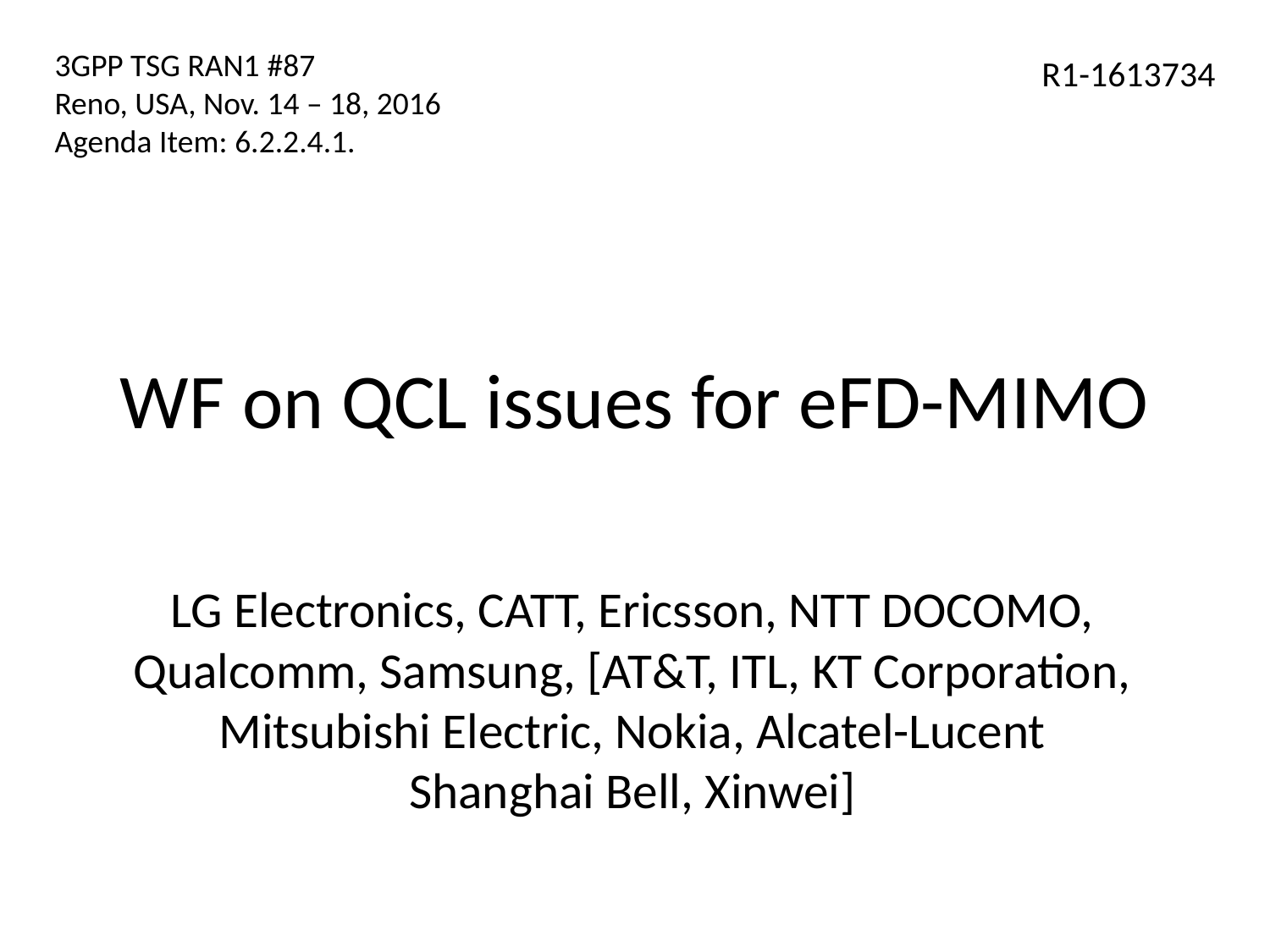

3GPP TSG RAN1 #87
Reno, USA, Nov. 14 – 18, 2016
Agenda Item: 6.2.2.4.1.
R1-1613734
# WF on QCL issues for eFD-MIMO
LG Electronics, CATT, Ericsson, NTT DOCOMO, Qualcomm, Samsung, [AT&T, ITL, KT Corporation, Mitsubishi Electric, Nokia, Alcatel-Lucent Shanghai Bell, Xinwei]